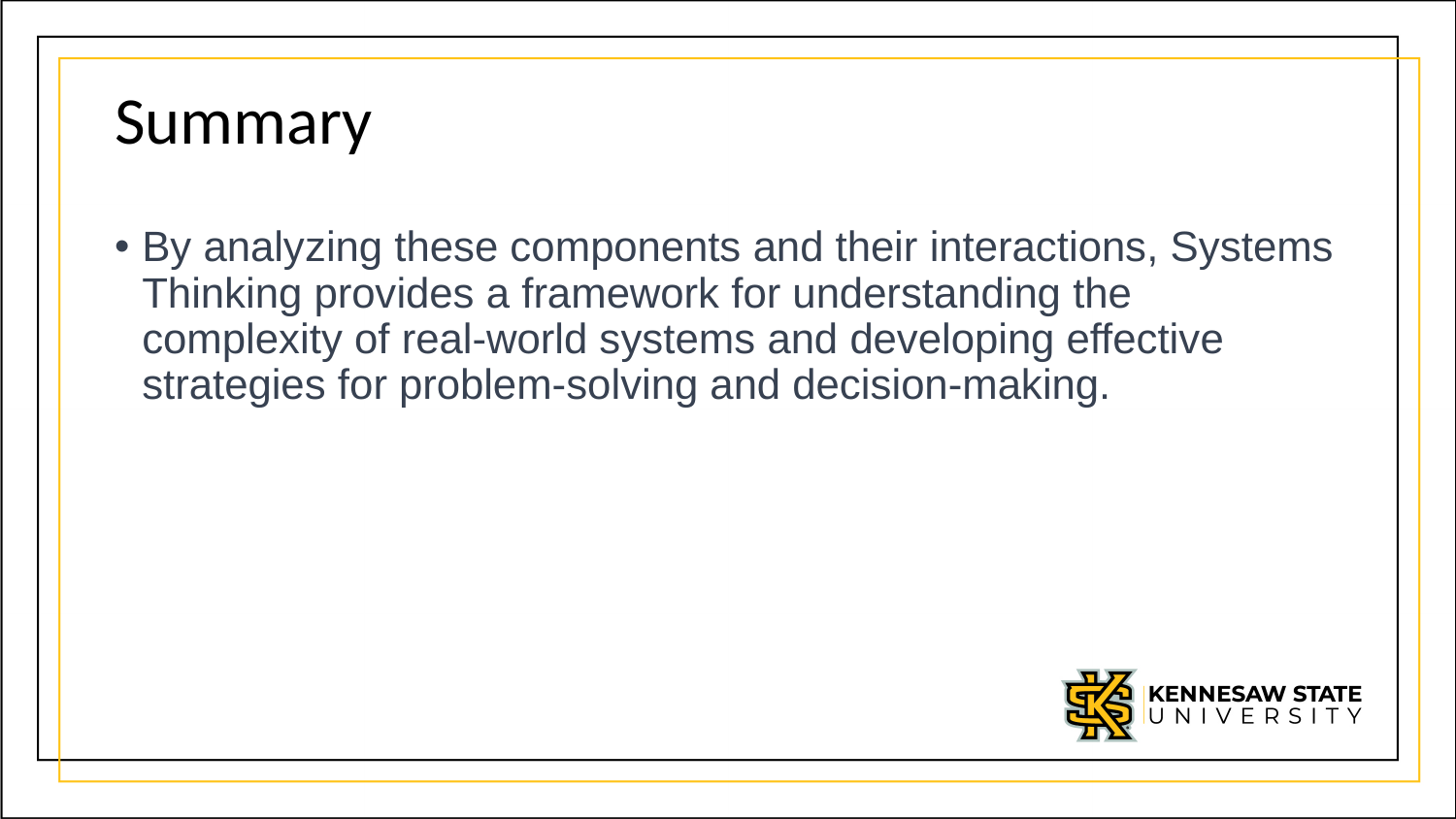

# Summary
By analyzing these components and their interactions, Systems Thinking provides a framework for understanding the complexity of real-world systems and developing effective strategies for problem-solving and decision-making.